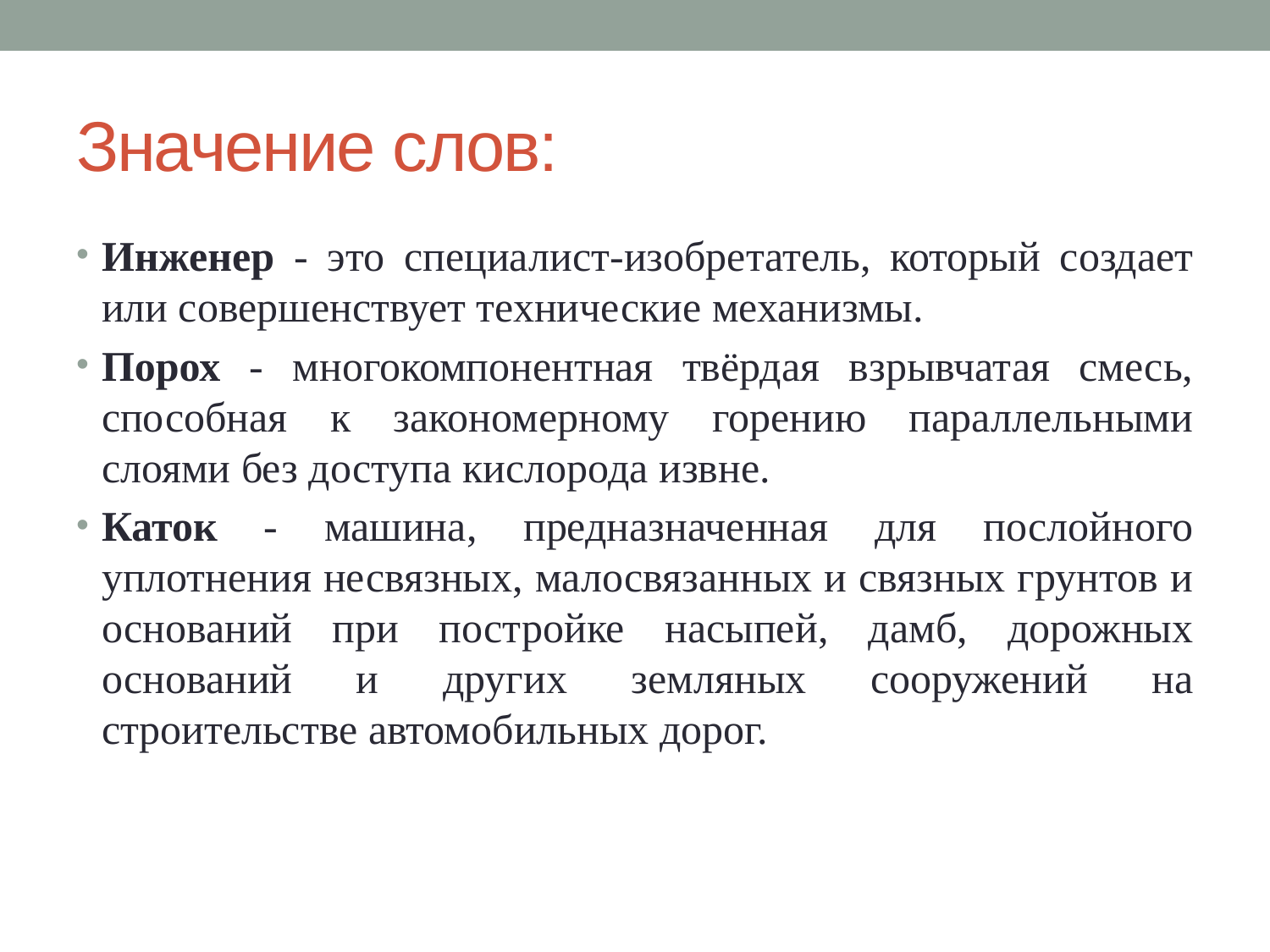

# Значение слов:
Инженер - это специалист-изобретатель, который создает или совершенствует технические механизмы.
Порох - многокомпонентная твёрдая взрывчатая смесь, способная к закономерному горению параллельными слоями без доступа кислорода извне.
Каток - машина, предназначенная для послойного уплотнения несвязных, малосвязанных и связных грунтов и оснований при постройке насыпей, дамб, дорожных оснований и других земляных сооружений на строительстве автомобильных дорог.